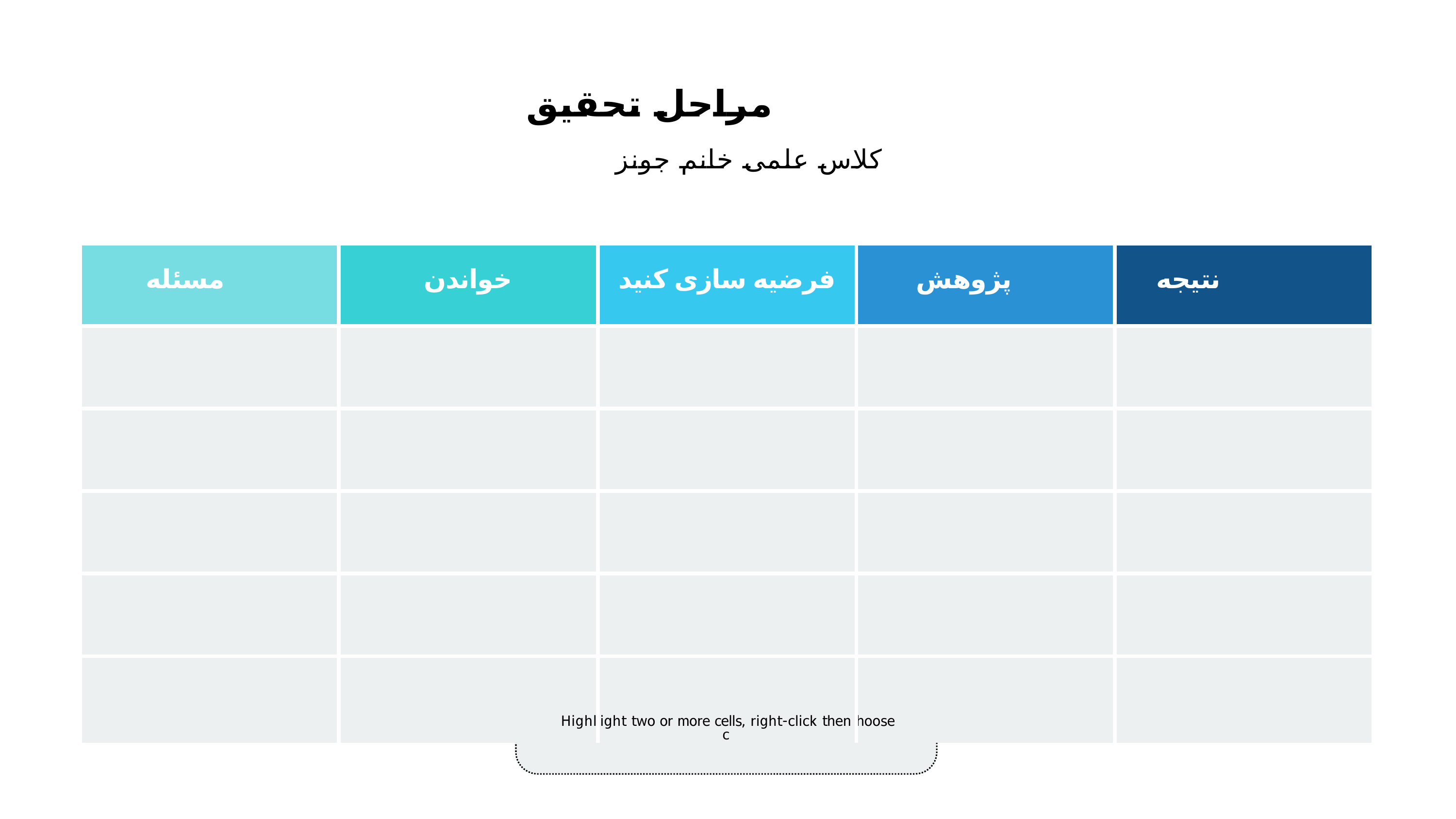

# مراحل تحقیق
کلاس علمی خانم جونز
| مسئله | خواندن | فرضیه سازی کنید | پژوهش | نتیجه |
| --- | --- | --- | --- | --- |
|  |  |  |  |  |
|  |  |  |  |  |
|  |  |  |  |  |
|  |  |  |  |  |
|  | Highl | ight two or more cells, right-click then c | hoose |  |